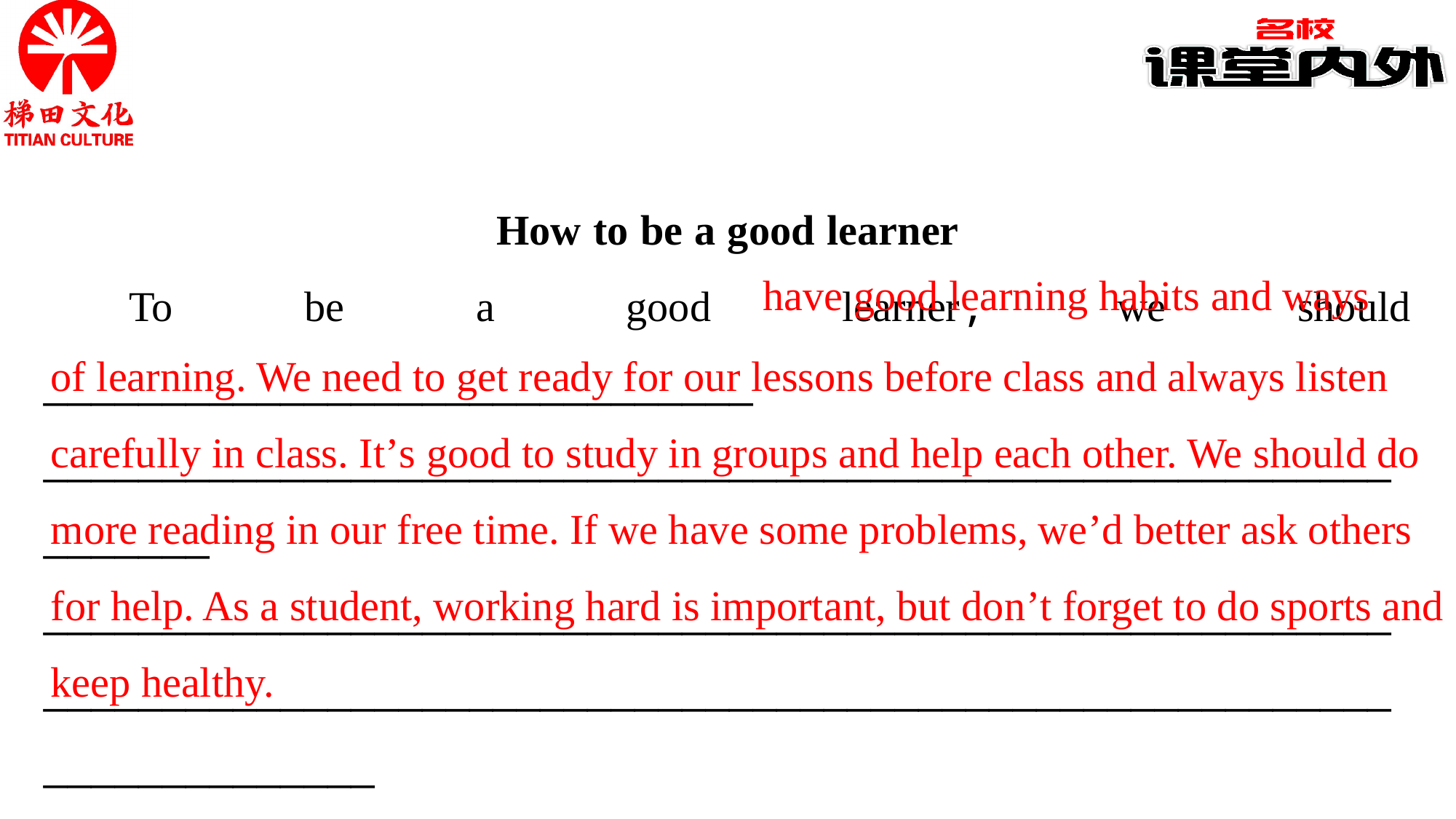

How to be a good learner
To be a good learner, we should ______________________________
________________________________________________________________
________________________________________________________________________________________________________________________________
________________________________________________________________
________________________________________________________________
have good learning habits and ways
of learning. We need to get ready for our lessons before class and always listen carefully in class. It’s good to study in groups and help each other. We should do more reading in our free time. If we have some problems, we’d better ask others for help. As a student, working hard is important, but don’t forget to do sports and keep healthy.